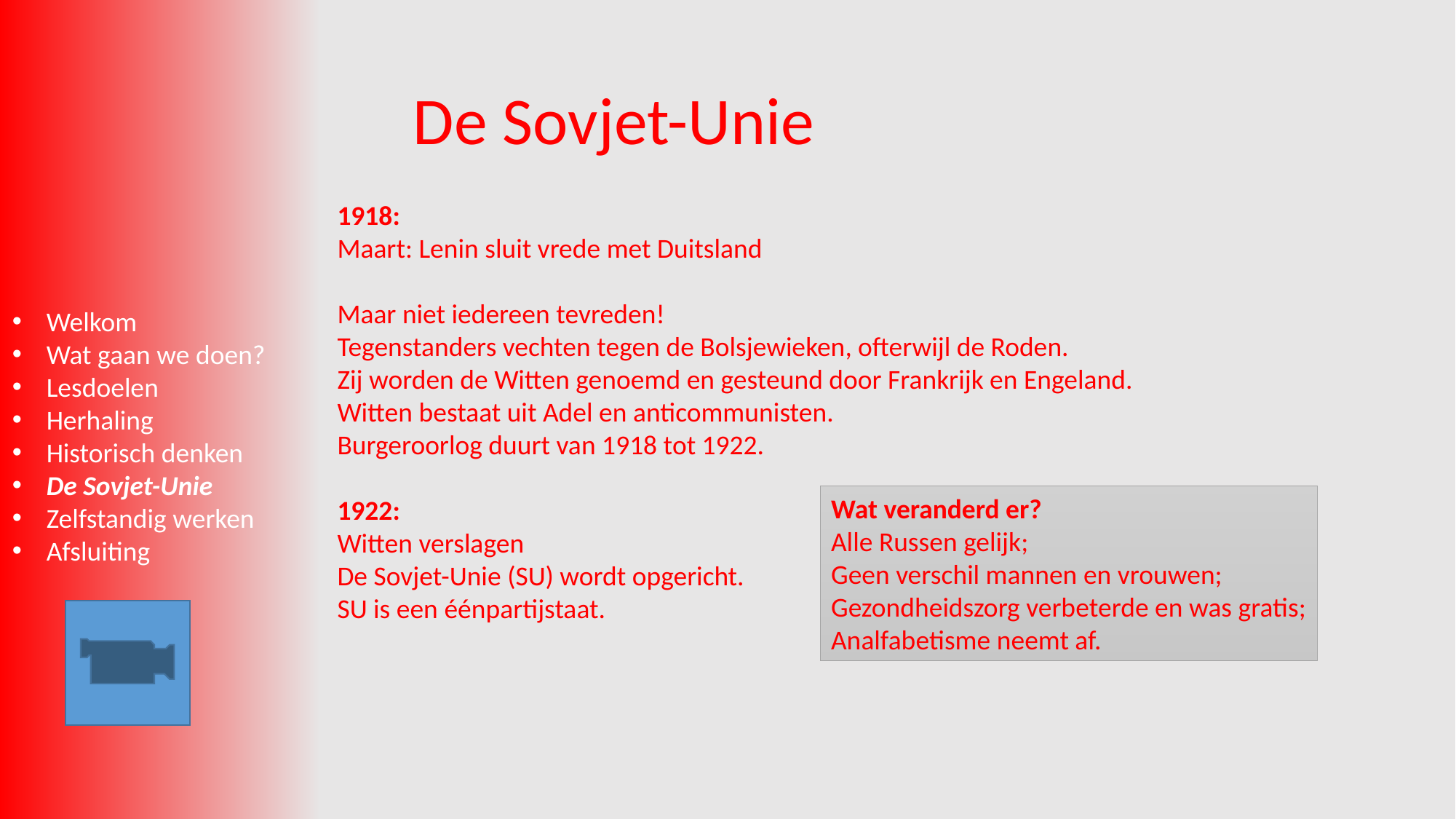

# De Sovjet-Unie
1918:
Maart: Lenin sluit vrede met Duitsland

Maar niet iedereen tevreden!
Tegenstanders vechten tegen de Bolsjewieken, ofterwijl de Roden.
Zij worden de Witten genoemd en gesteund door Frankrijk en Engeland.
Witten bestaat uit Adel en anticommunisten.
Burgeroorlog duurt van 1918 tot 1922.

1922:
Witten verslagen
De Sovjet-Unie (SU) wordt opgericht.
SU is een éénpartijstaat.
Welkom
Wat gaan we doen?
Lesdoelen
Herhaling
Historisch denken
De Sovjet-Unie
Zelfstandig werken
Afsluiting
Wat veranderd er?
Alle Russen gelijk;
Geen verschil mannen en vrouwen;
Gezondheidszorg verbeterde en was gratis;
Analfabetisme neemt af.